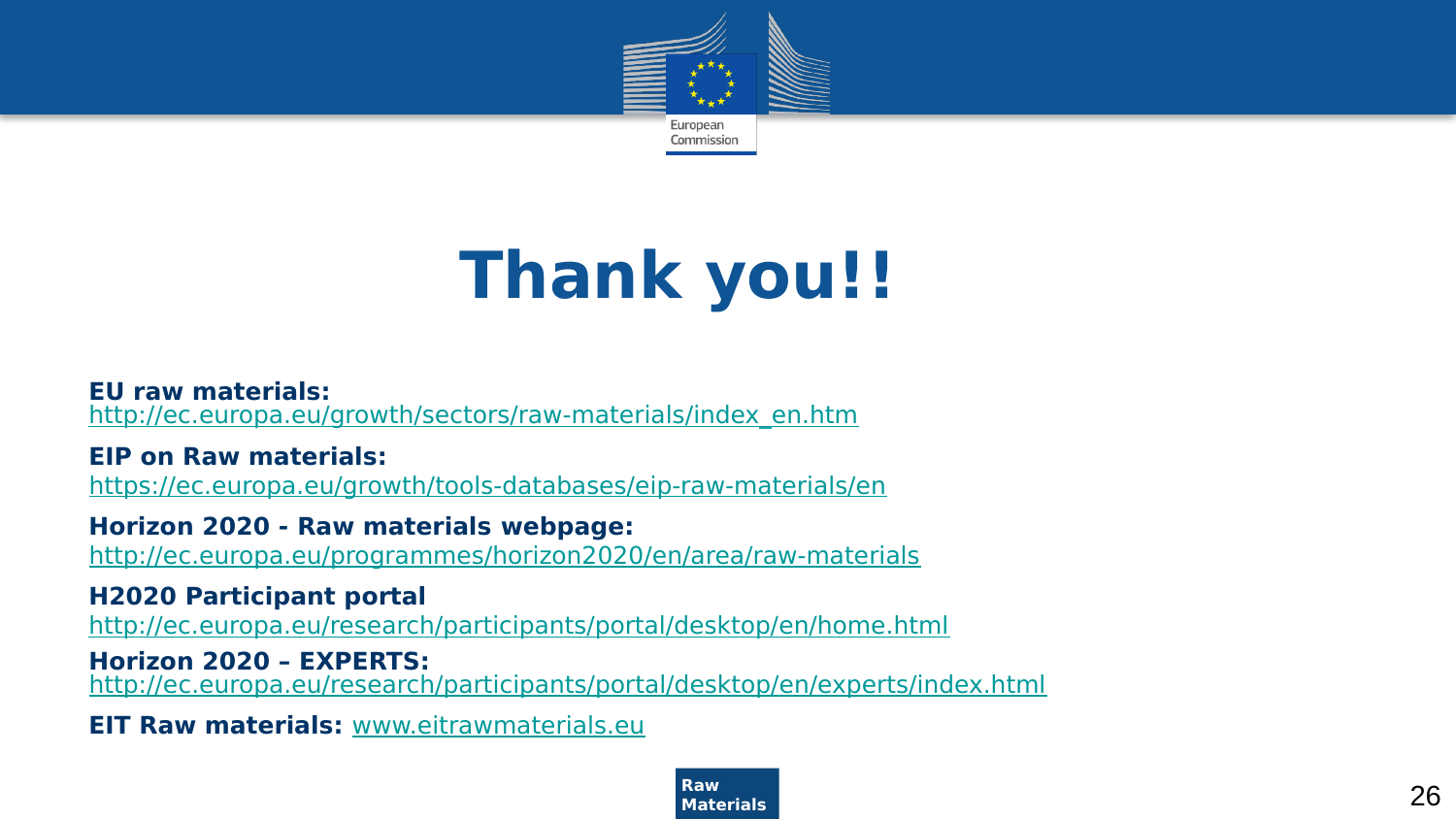

#

Thank you!!

EU raw materials:
http://ec.europa.eu/growth/sectors/raw-materials/index_en.htm
EIP on Raw materials:
https://ec.europa.eu/growth/tools-databases/eip-raw-materials/en
Horizon 2020 - Raw materials webpage:
http://ec.europa.eu/programmes/horizon2020/en/area/raw-materials
H2020 Participant portal
http://ec.europa.eu/research/participants/portal/desktop/en/home.html
Horizon 2020 – EXPERTS:
http://ec.europa.eu/research/participants/portal/desktop/en/experts/index.html
EIT Raw materials: www.eitrawmaterials.eu
26